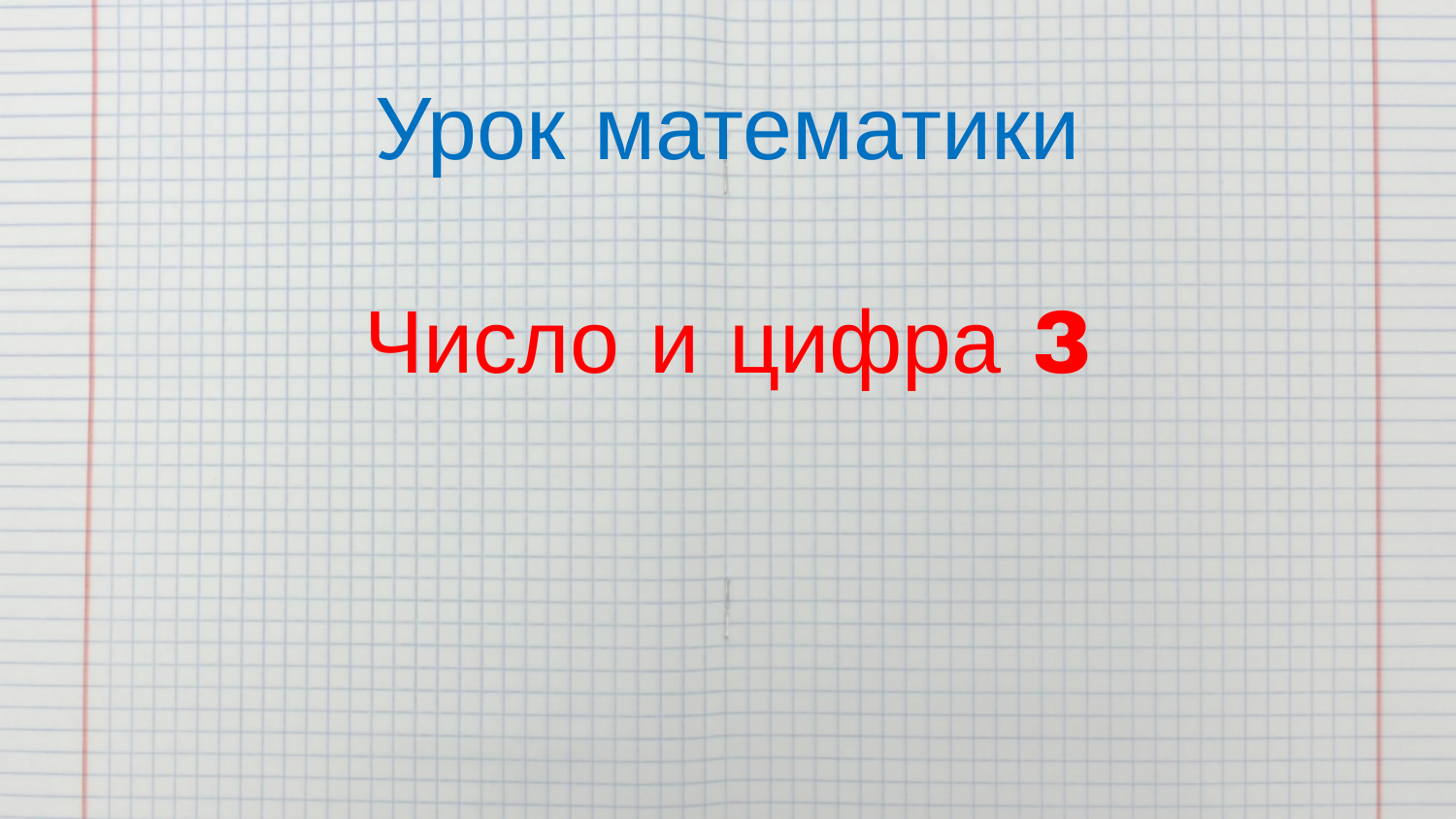

# Урок математики Число и цифра 3